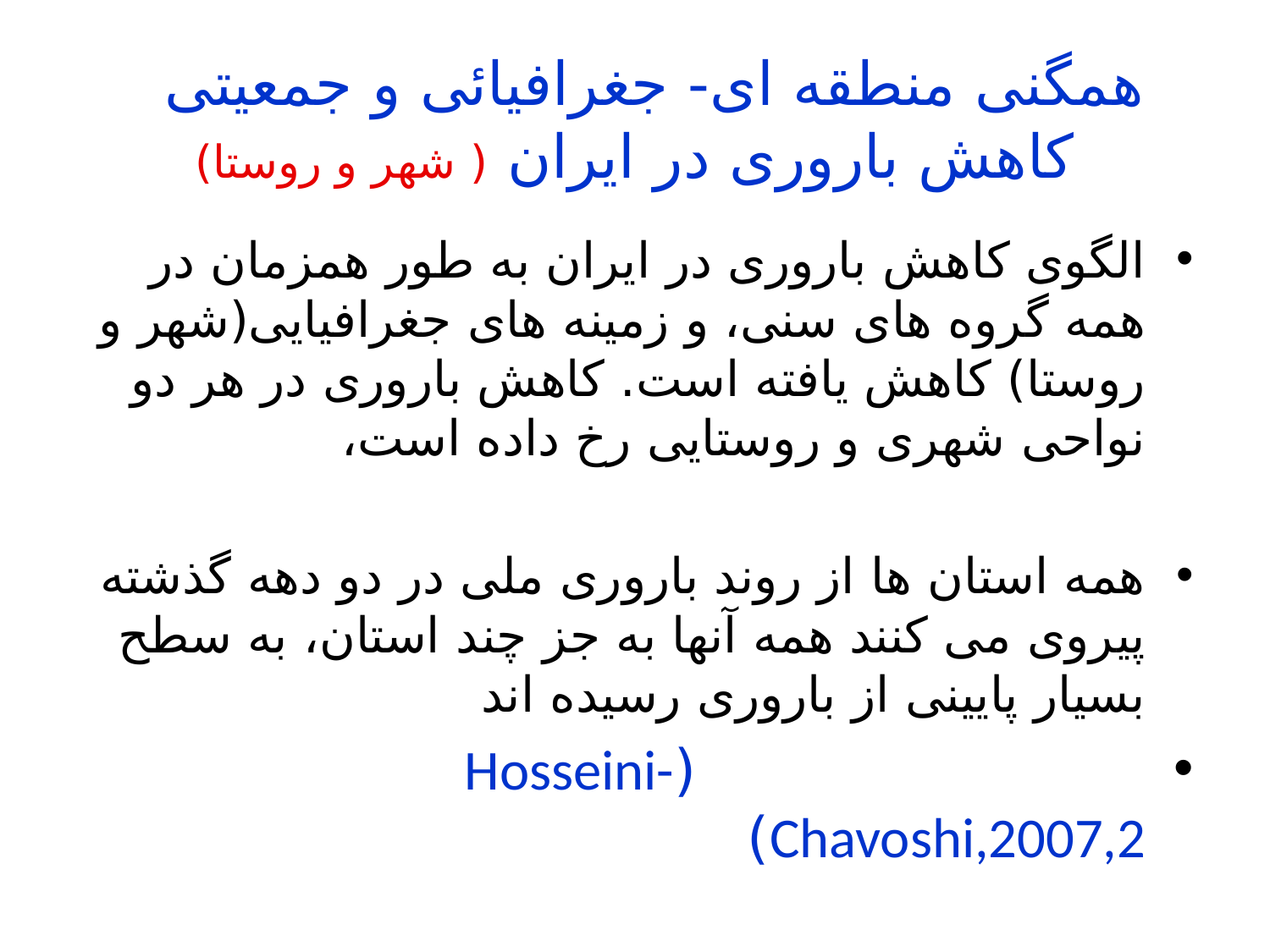

# همگنی منطقه ای- جغرافیائی و جمعیتی کاهش باروری در ایران ( شهر و روستا)
الگوی کاهش باروری در ایران به طور همزمان در همه گروه های سنی، و زمینه های جغرافیایی(شهر و روستا) کاهش یافته است. کاهش باروری در هر دو نواحی شهری و روستایی رخ داده است،

همه استان ها از روند باروری ملی در دو دهه گذشته پیروی می کنند همه آنها به جز چند استان، به سطح بسیار پایینی از باروری رسیده اند
                         (Hosseini-Chavoshi,2007,2)